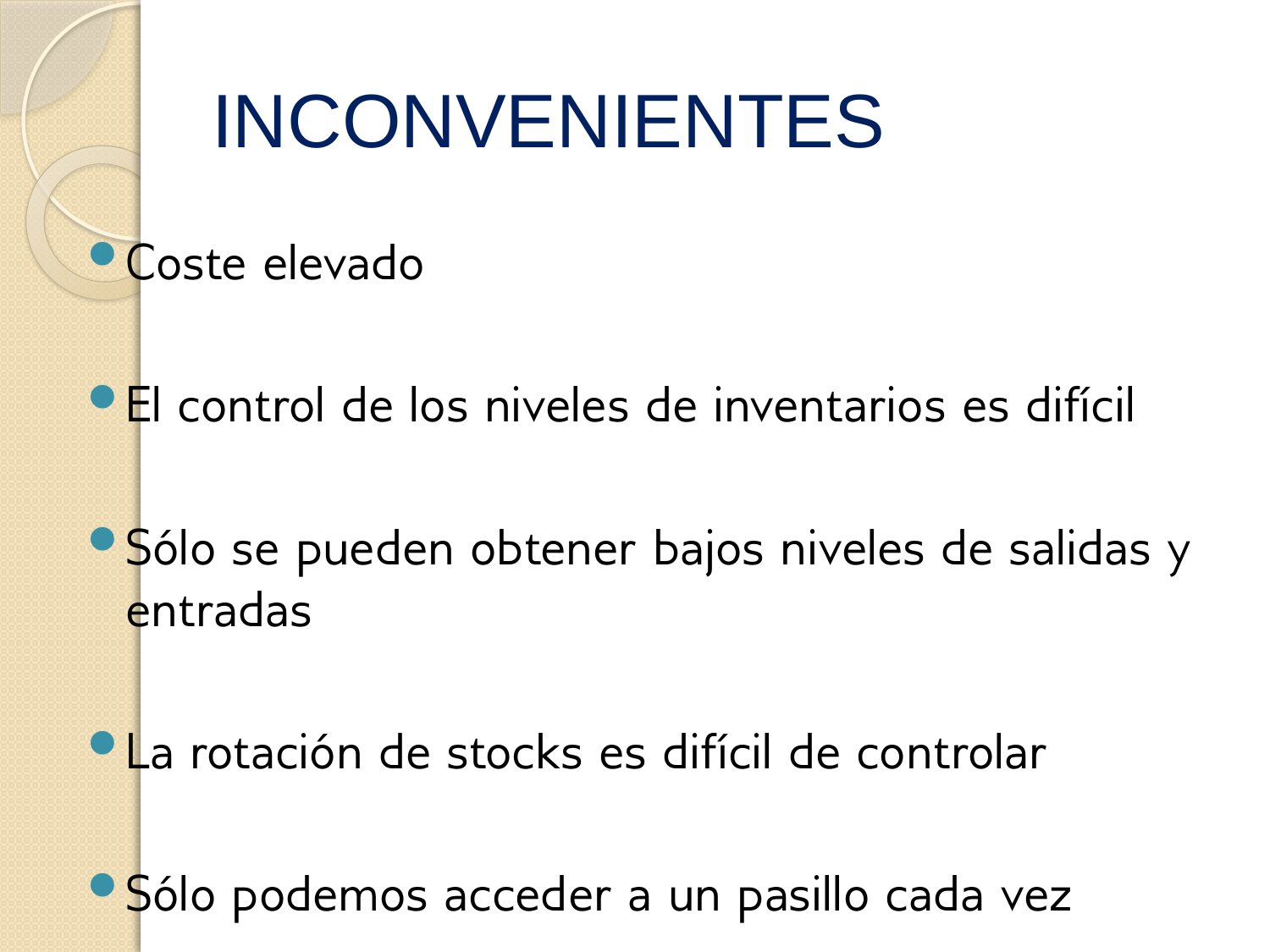

# INCONVENIENTES
Coste elevado

El control de los niveles de inventarios es difícil

Sólo se pueden obtener bajos niveles de salidas y entradas

La rotación de stocks es difícil de controlar

Sólo podemos acceder a un pasillo cada vez